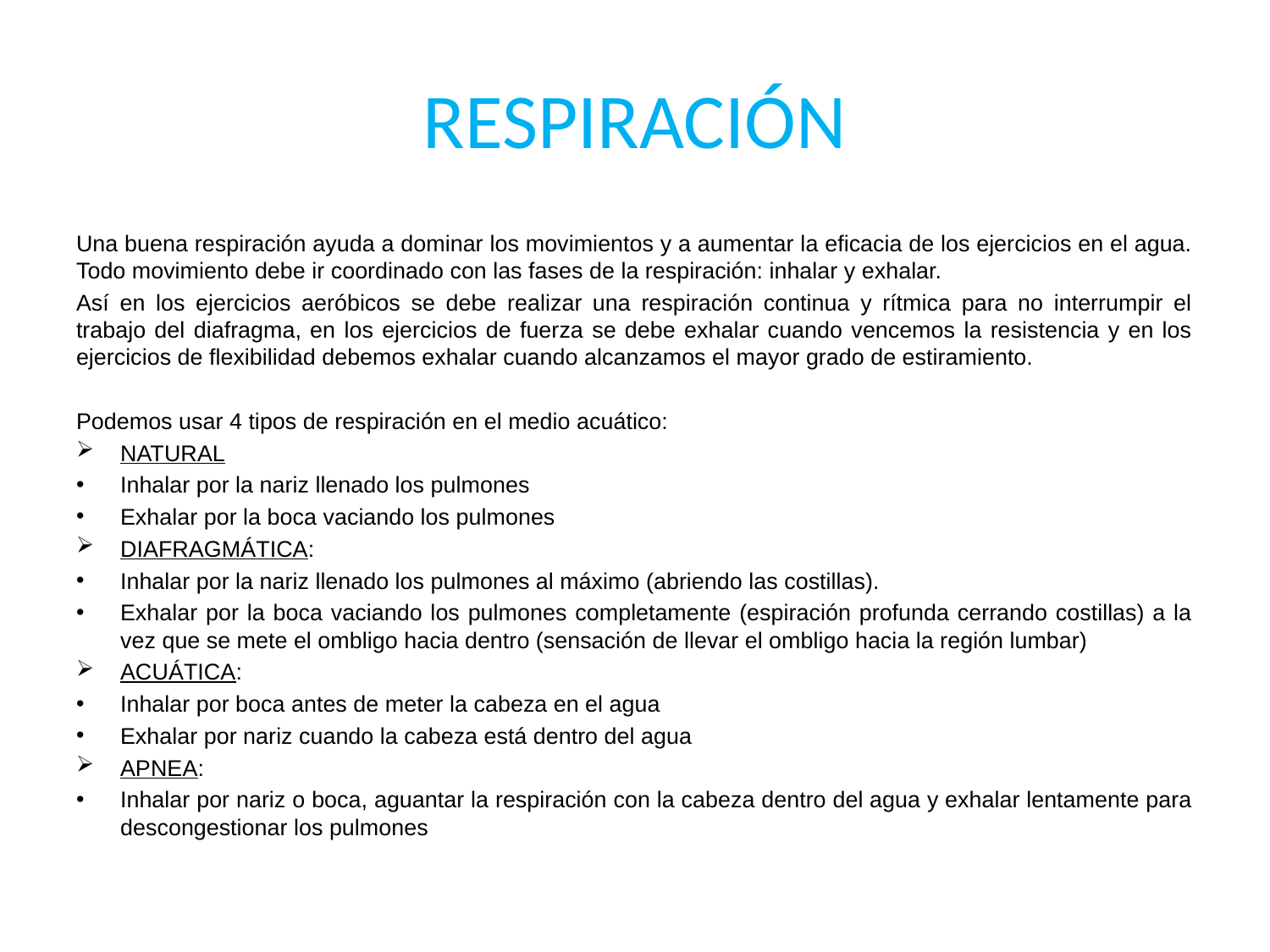

# RESPIRACIÓN
Una buena respiración ayuda a dominar los movimientos y a aumentar la eficacia de los ejercicios en el agua. Todo movimiento debe ir coordinado con las fases de la respiración: inhalar y exhalar.
Así en los ejercicios aeróbicos se debe realizar una respiración continua y rítmica para no interrumpir el trabajo del diafragma, en los ejercicios de fuerza se debe exhalar cuando vencemos la resistencia y en los ejercicios de flexibilidad debemos exhalar cuando alcanzamos el mayor grado de estiramiento.

Podemos usar 4 tipos de respiración en el medio acuático:
NATURAL
Inhalar por la nariz llenado los pulmones
Exhalar por la boca vaciando los pulmones
DIAFRAGMÁTICA:
Inhalar por la nariz llenado los pulmones al máximo (abriendo las costillas).
Exhalar por la boca vaciando los pulmones completamente (espiración profunda cerrando costillas) a la vez que se mete el ombligo hacia dentro (sensación de llevar el ombligo hacia la región lumbar)
ACUÁTICA:
Inhalar por boca antes de meter la cabeza en el agua
Exhalar por nariz cuando la cabeza está dentro del agua
APNEA:
Inhalar por nariz o boca, aguantar la respiración con la cabeza dentro del agua y exhalar lentamente para descongestionar los pulmones